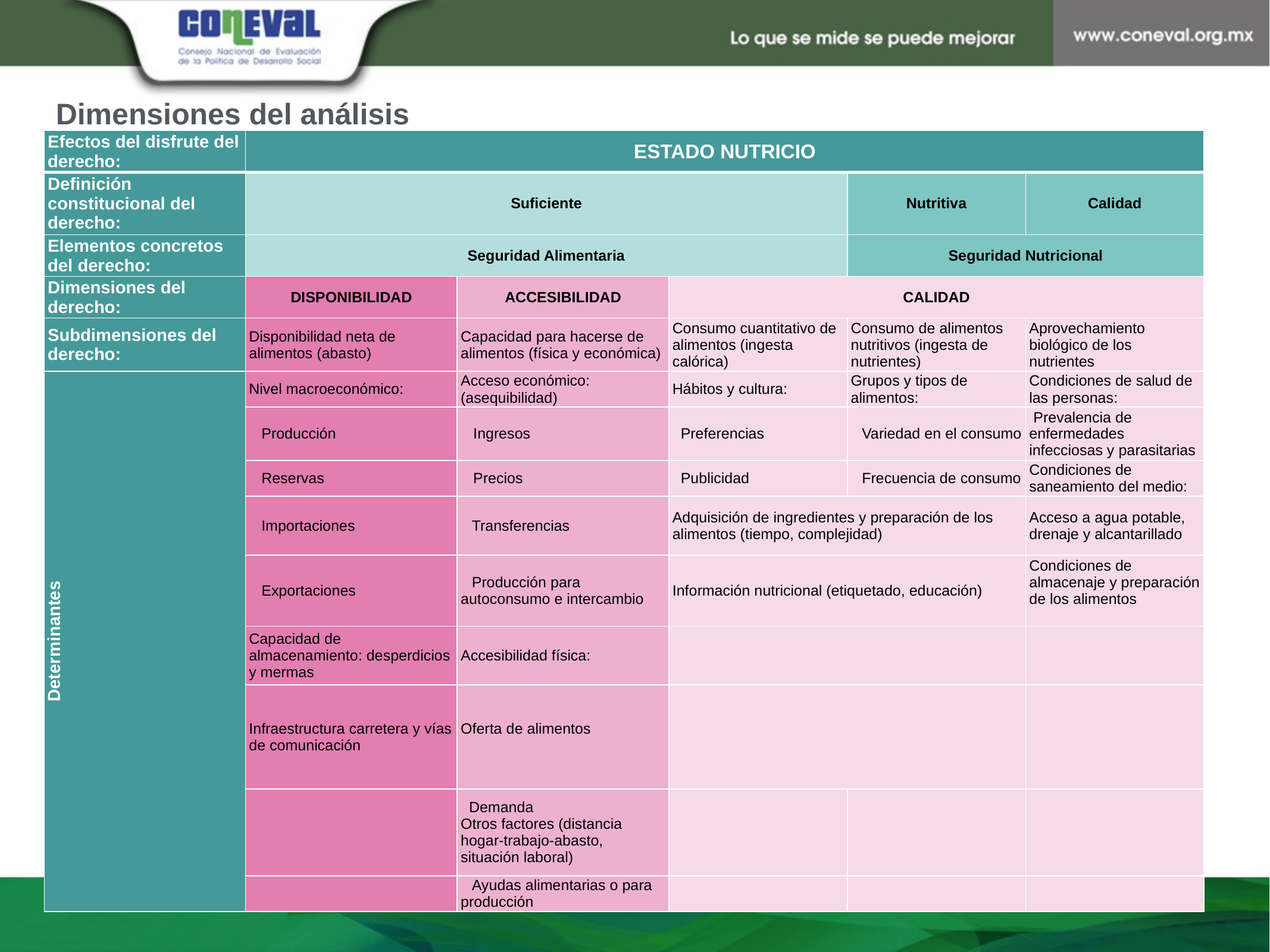

Dimensiones del análisis

| Efectos del disfrute del derecho: | ESTADO NUTRICIO |  |  |  |  |
| --- | --- | --- | --- | --- | --- |
| Definición constitucional del derecho: | Suficiente |  |  | Nutritiva | Calidad |
| Elementos concretos del derecho: | Seguridad Alimentaria |  |  | Seguridad Nutricional |  |
| Dimensiones del derecho: | DISPONIBILIDAD | ACCESIBILIDAD | CALIDAD |  |  |
| Subdimensiones del derecho: | Disponibilidad neta de alimentos (abasto) | Capacidad para hacerse de alimentos (física y económica) | Consumo cuantitativo de alimentos (ingesta calórica) | Consumo de alimentos nutritivos (ingesta de nutrientes) | Aprovechamiento biológico de los nutrientes |
| Determinantes | Nivel macroeconómico: | Acceso económico: (asequibilidad) | Hábitos y cultura: | Grupos y tipos de alimentos: | Condiciones de salud de las personas: |
|  | Producción | Ingresos | Preferencias | Variedad en el consumo | Prevalencia de enfermedades infecciosas y parasitarias |
|  | Reservas | Precios | Publicidad | Frecuencia de consumo | Condiciones de saneamiento del medio: |
|  | Importaciones | Transferencias | Adquisición de ingredientes y preparación de los alimentos (tiempo, complejidad) |  | Acceso a agua potable, drenaje y alcantarillado |
|  | Exportaciones | Producción para autoconsumo e intercambio | Información nutricional (etiquetado, educación) |  | Condiciones de almacenaje y preparación de los alimentos |
|  | Capacidad de almacenamiento: desperdicios y mermas | Accesibilidad física: |  |  |  |
|  | Infraestructura carretera y vías de comunicación | Oferta de alimentos |  |  |  |
|  |  | Demanda Otros factores (distancia hogar-trabajo-abasto, situación laboral) |  |  |  |
|  |  | Ayudas alimentarias o para producción |  |  |  |